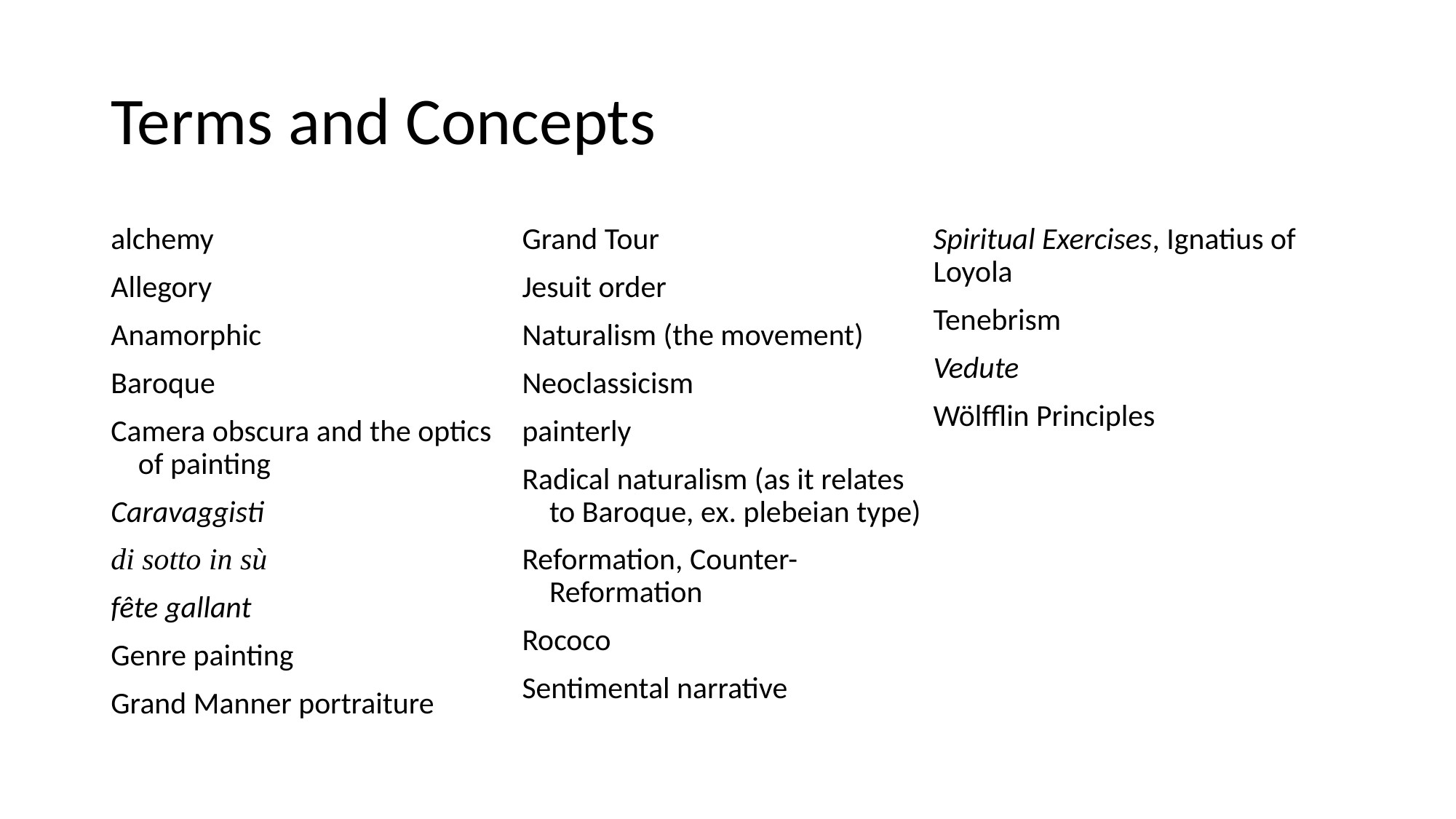

# Terms and Concepts
alchemy
Allegory
Anamorphic
Baroque
Camera obscura and the optics of painting
Caravaggisti
di sotto in sù
fête gallant
Genre painting
Grand Manner portraiture
Grand Tour
Jesuit order
Naturalism (the movement)
Neoclassicism
painterly
Radical naturalism (as it relates to Baroque, ex. plebeian type)
Reformation, Counter-Reformation
Rococo
Sentimental narrative
Spiritual Exercises, Ignatius of Loyola
Tenebrism
Vedute
Wölfflin Principles